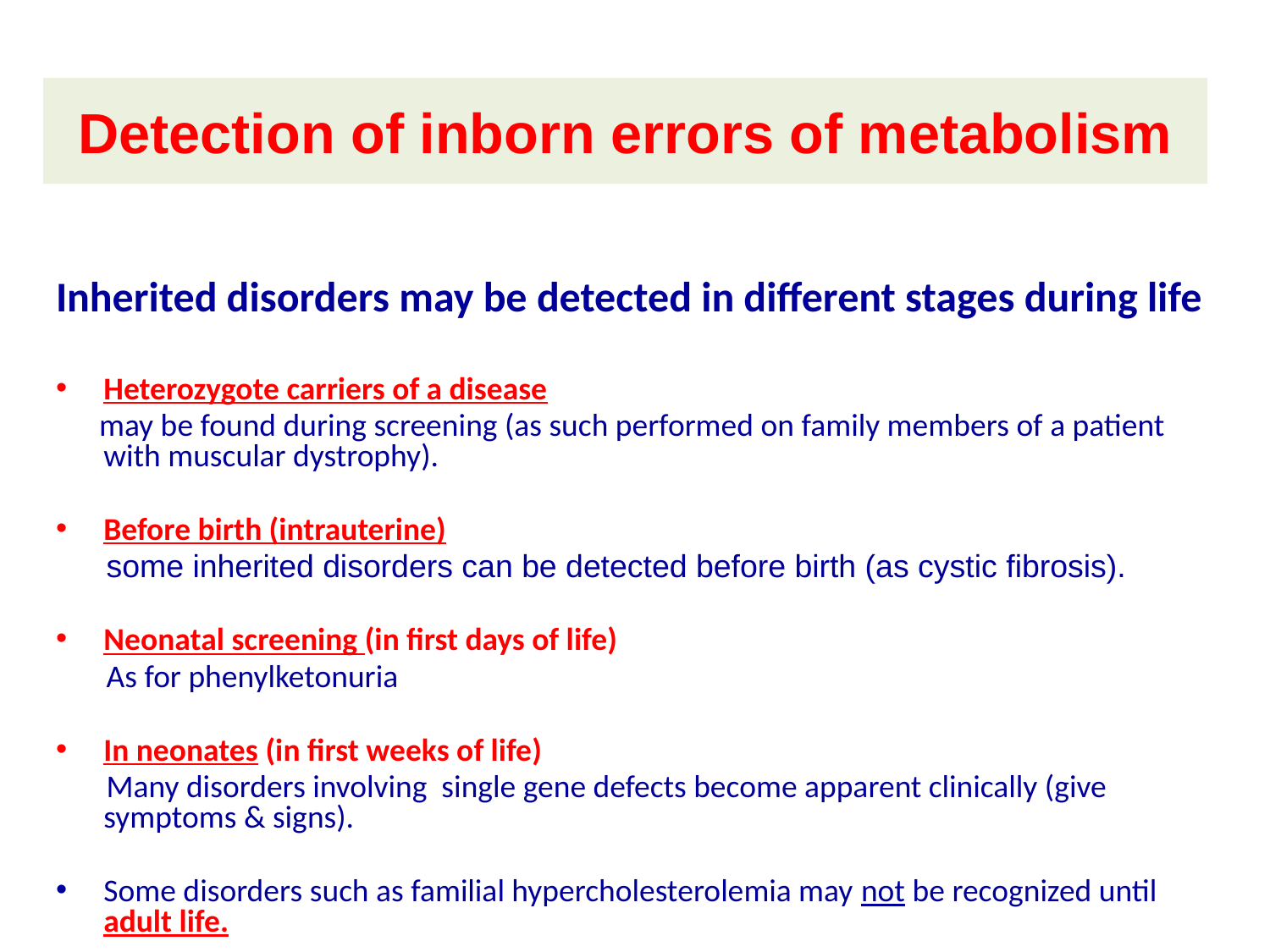

Detection of inborn errors of metabolism

Inherited disorders may be detected in different stages during life

Heterozygote carriers of a disease
      may be found during screening (as such performed on family members of a patient with muscular dystrophy).

Before birth (intrauterine)
       some inherited disorders can be detected before birth (as cystic fibrosis).

Neonatal screening (in first days of life)
       As for phenylketonuria

In neonates (in first weeks of life)
       Many disorders involving  single gene defects become apparent clinically (give symptoms & signs).

Some disorders such as familial hypercholesterolemia may not be recognized until adult life.